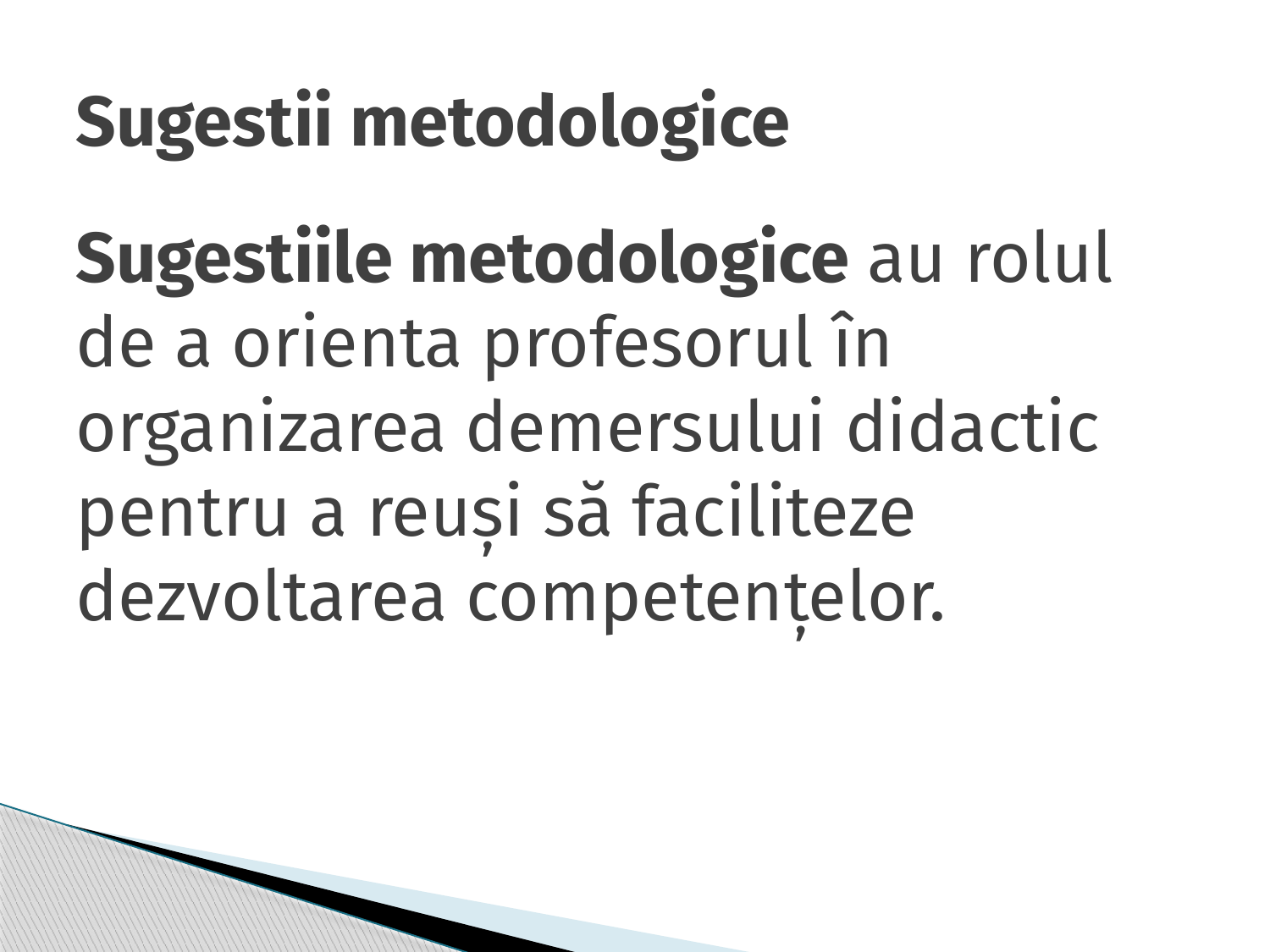

# Sugestii metodologice
Sugestiile metodologice au rolul de a orienta profesorul în organizarea demersului didactic pentru a reuşi să faciliteze dezvoltarea competenţelor.